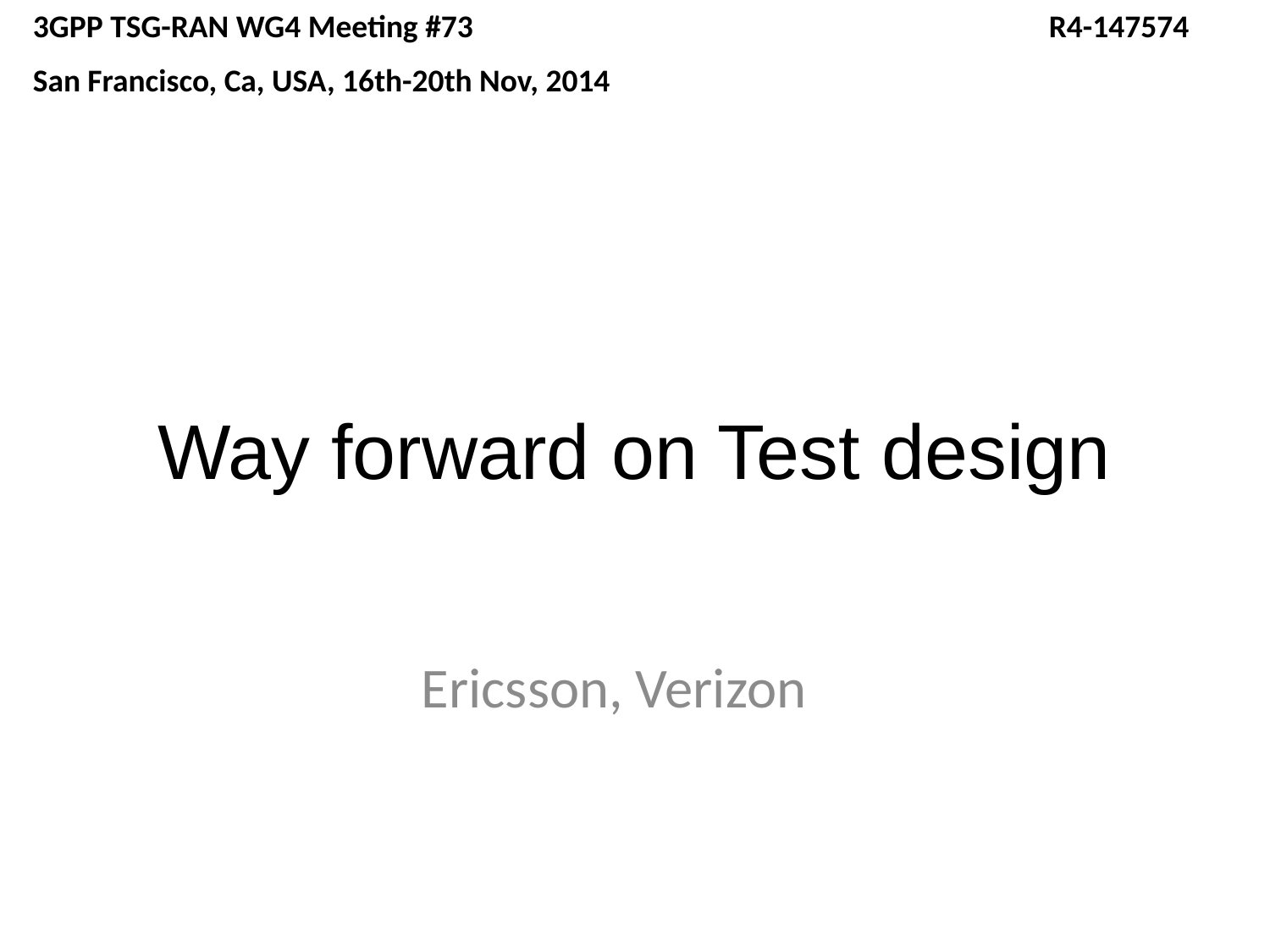

3GPP TSG-RAN WG4 Meeting #73                                         			R4-147574
San Francisco, Ca, USA, 16th-20th Nov, 2014
# Way forward on Test design
Ericsson, Verizon